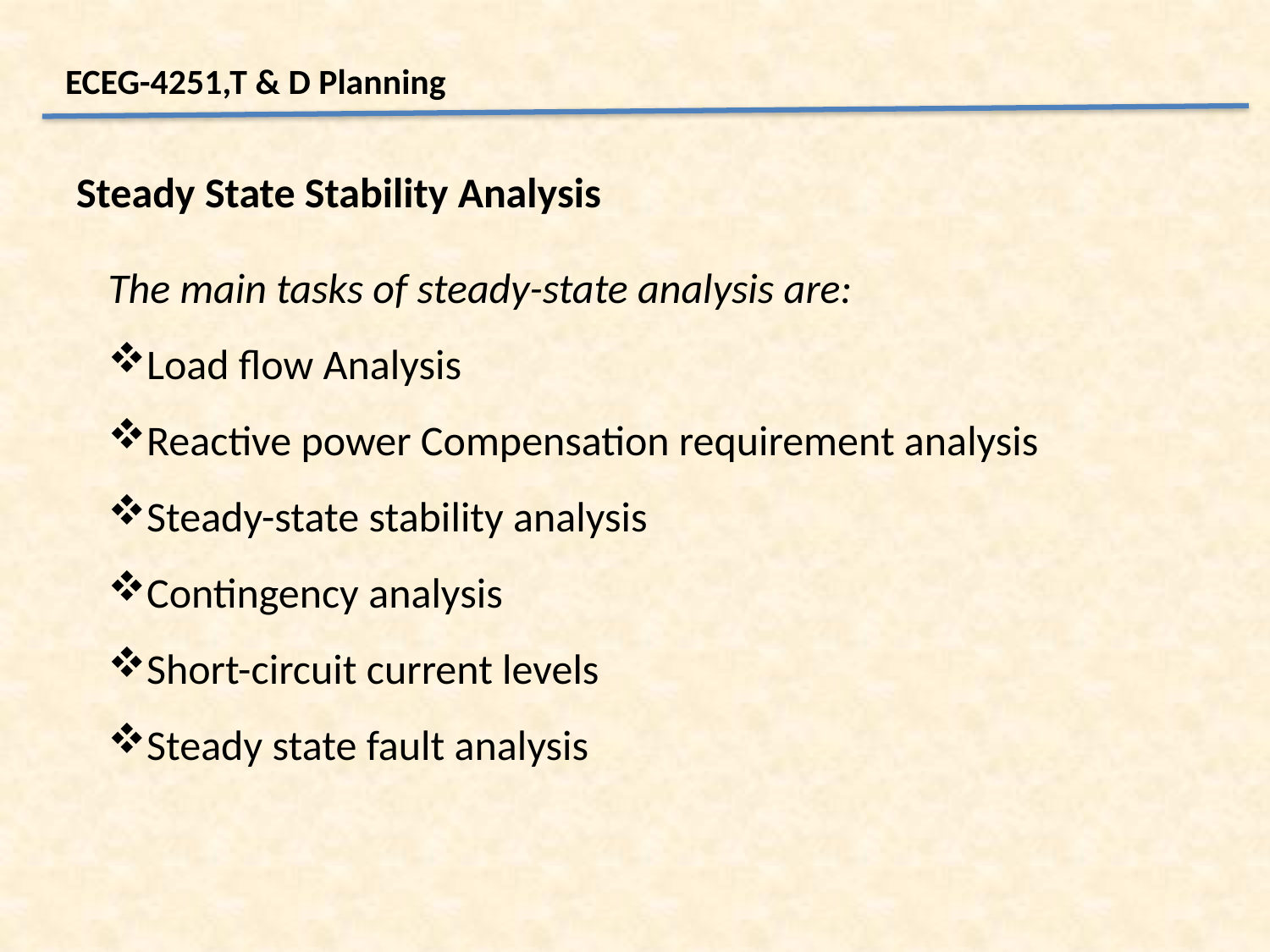

ECEG-4251,T & D Planning
Steady State Stability Analysis
The main tasks of steady-state analysis are:
Load flow Analysis
Reactive power Compensation requirement analysis
Steady-state stability analysis
Contingency analysis
Short-circuit current levels
Steady state fault analysis